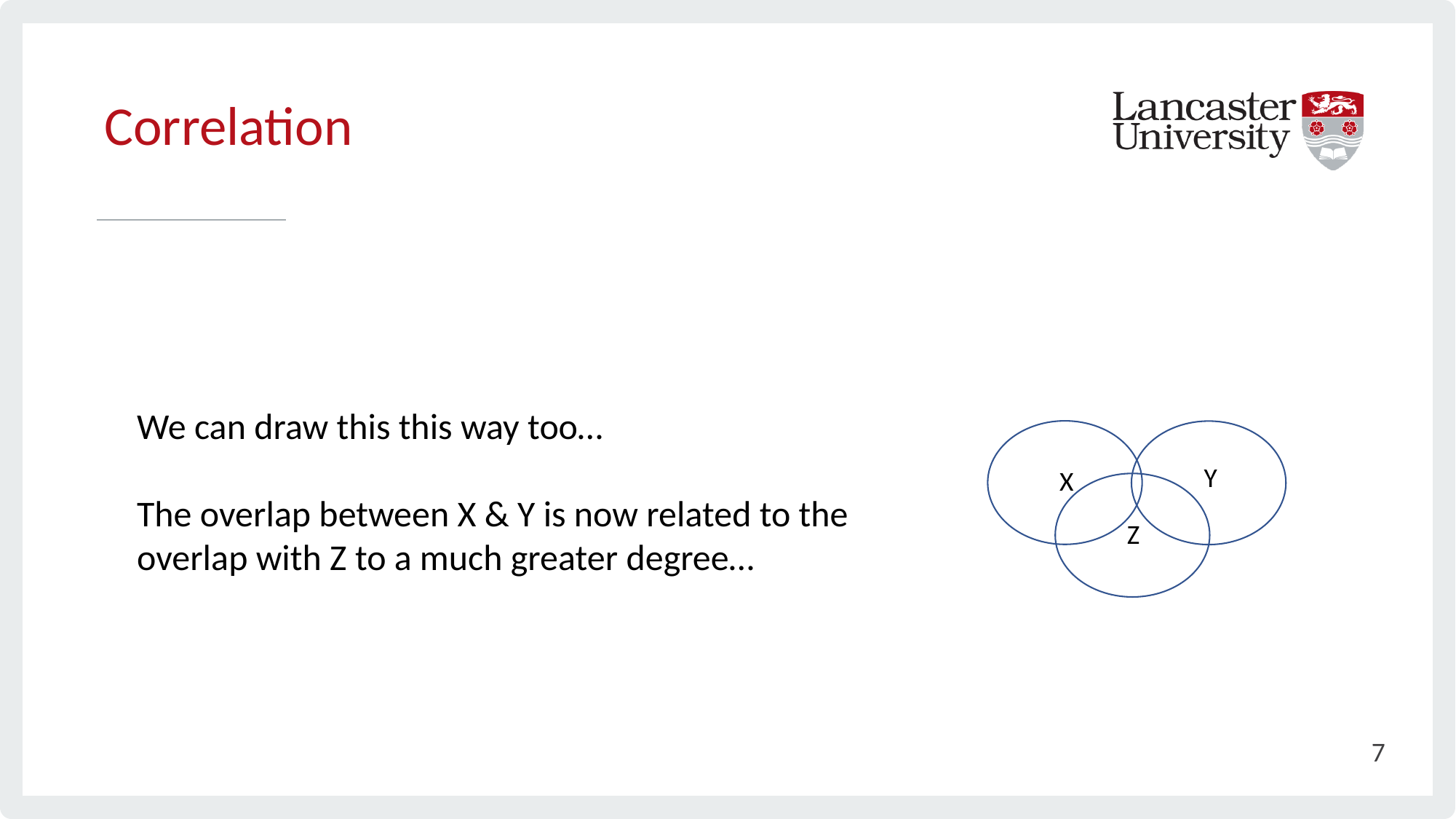

# Correlation
We can draw this this way too…

The overlap between X & Y is now related to the overlap with Z to a much greater degree…

X

Y

Z
7